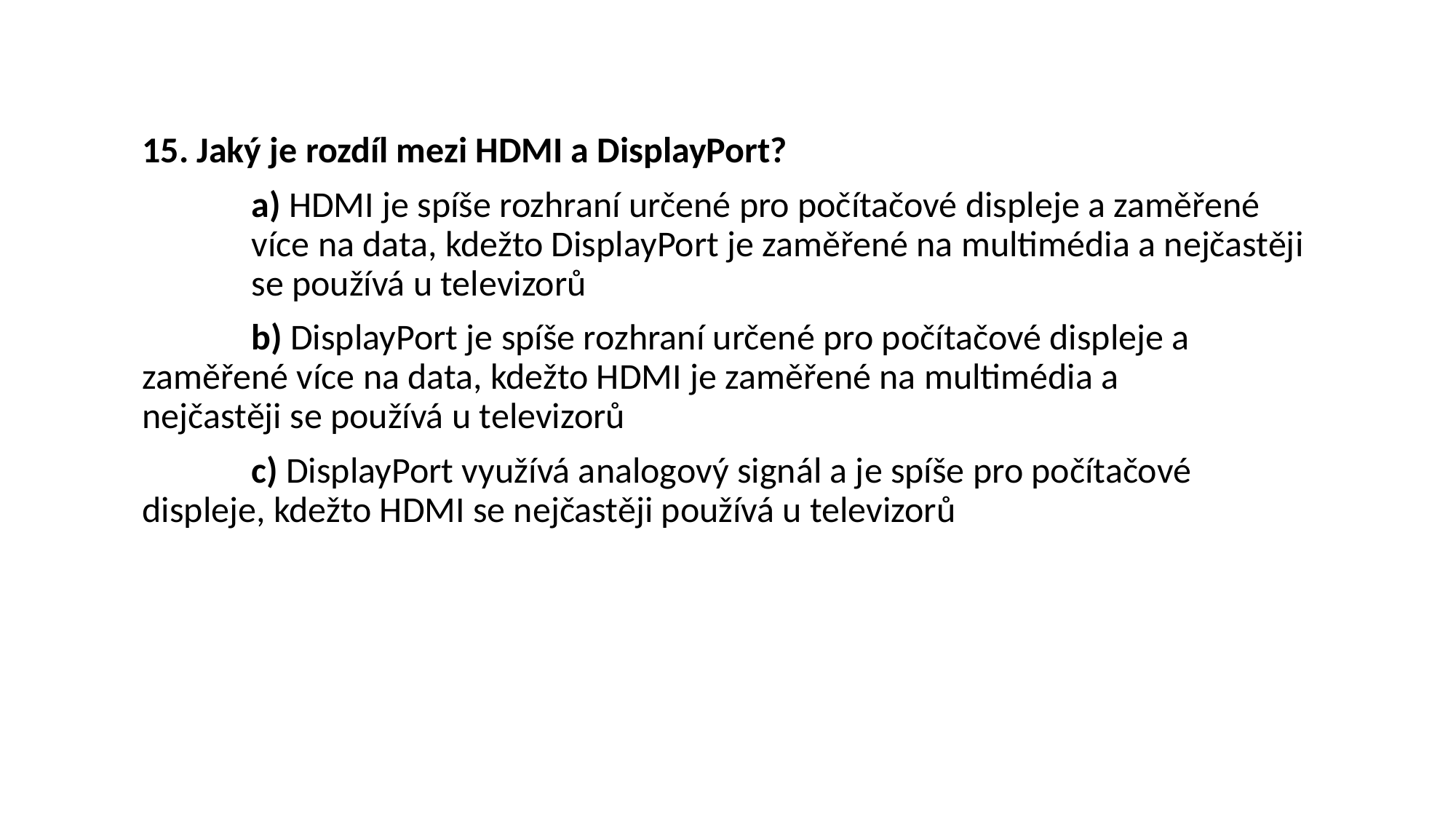

15. Jaký je rozdíl mezi HDMI a DisplayPort?
	a) HDMI je spíše rozhraní určené pro počítačové displeje a zaměřené 	více na data, kdežto DisplayPort je zaměřené na multimédia a nejčastěji 	se používá u televizorů
	b) DisplayPort je spíše rozhraní určené pro počítačové displeje a 	zaměřené více na data, kdežto HDMI je zaměřené na multimédia a 	nejčastěji se používá u televizorů
	c) DisplayPort využívá analogový signál a je spíše pro počítačové 	displeje, kdežto HDMI se nejčastěji používá u televizorů